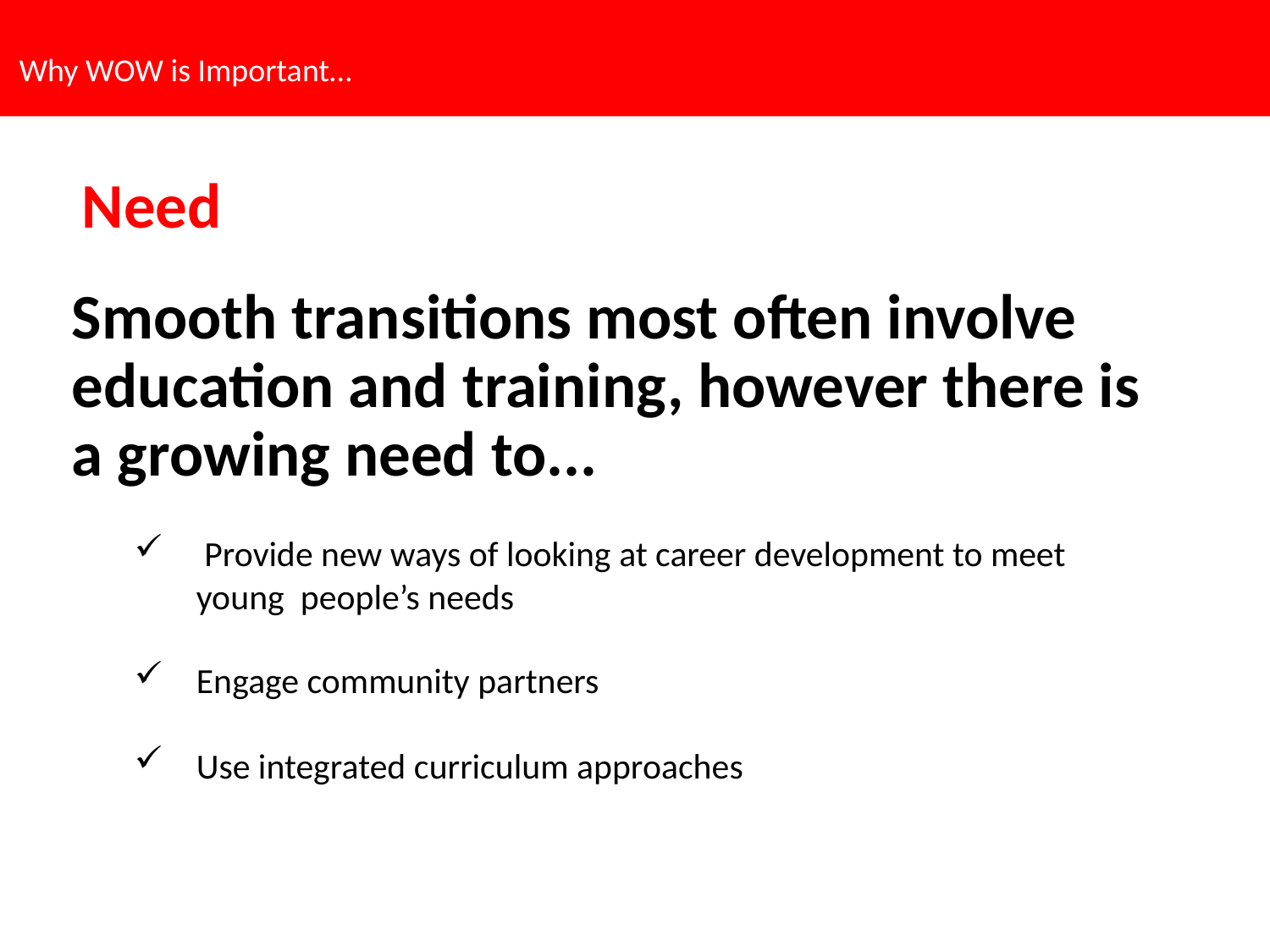

Why WOW is Important…
Need
Smooth transitions most often involve education and training, however there is a growing need to...

 Provide new ways of looking at career development to meet young  people’s needs

Engage community partners

Use integrated curriculum approaches